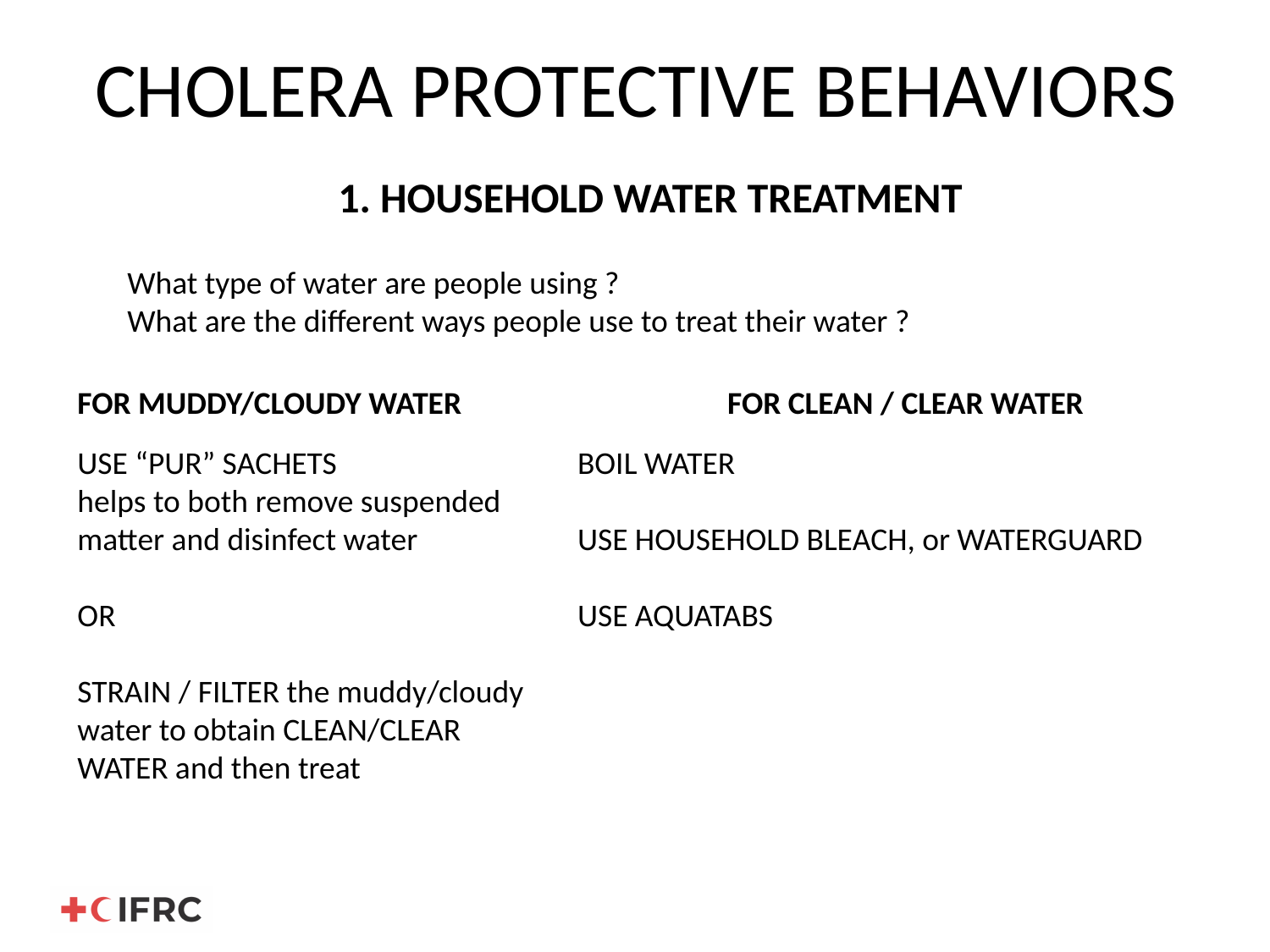

CHOLERA PROTECTIVE BEHAVIORS
1. HOUSEHOLD WATER TREATMENT

What type of water are people using ?
What are the different ways people use to treat their water ?

FOR MUDDY/CLOUDY WATER
FOR CLEAN / CLEAR WATER
USE “PUR” SACHETS
helps to both remove suspended matter and disinfect water

OR

STRAIN / FILTER the muddy/cloudy water to obtain CLEAN/CLEAR WATER and then treat
BOIL WATER

USE HOUSEHOLD BLEACH, or WATERGUARD

USE AQUATABS